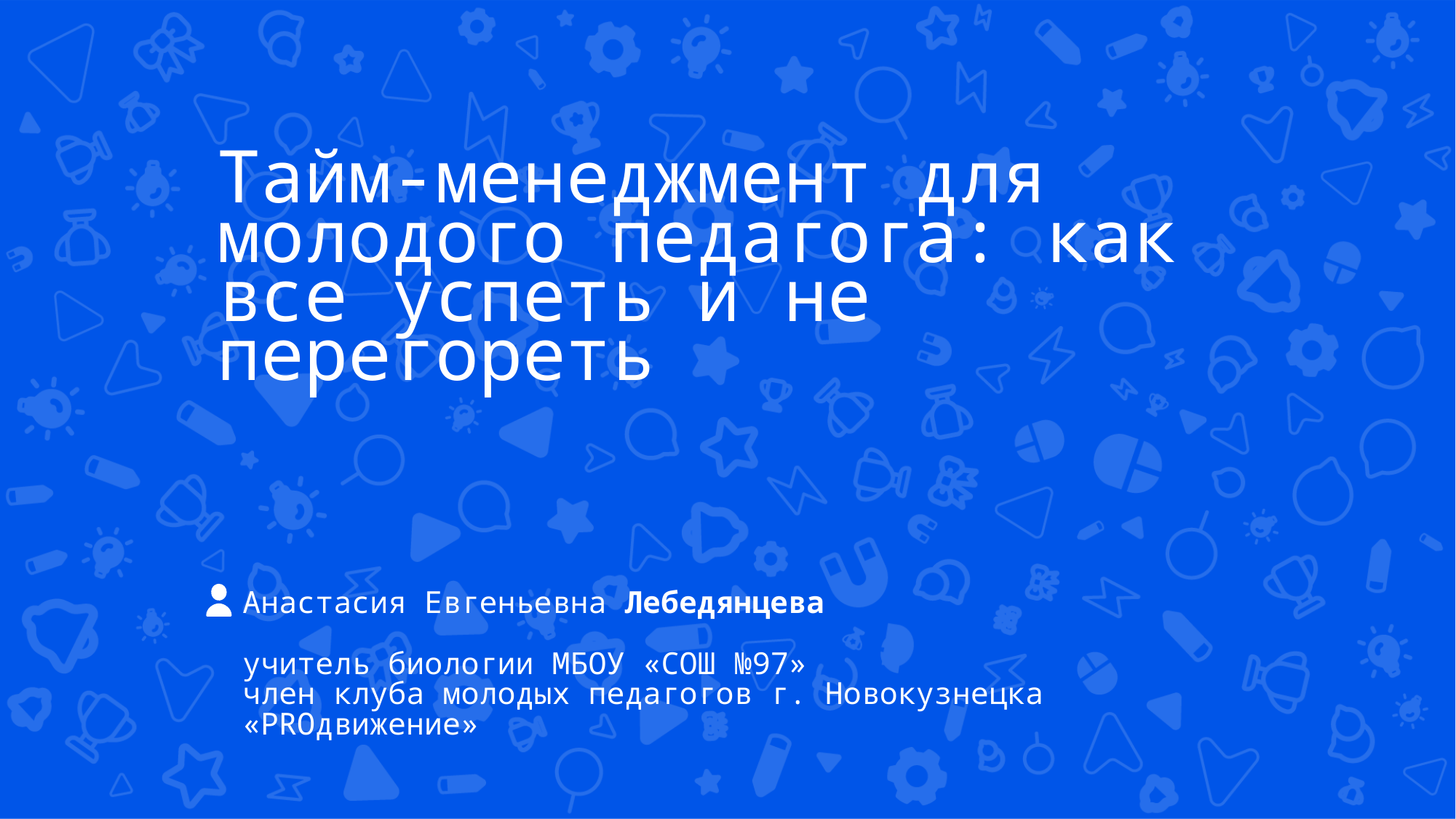

Тайм-менеджмент для молодого педагога: как все успеть и не перегореть

Анастасия Евгеньевна Лебедянцева
учитель биологии МБОУ «СОШ №97»
член клуба молодых педагогов г. Новокузнецка «PROдвижение»